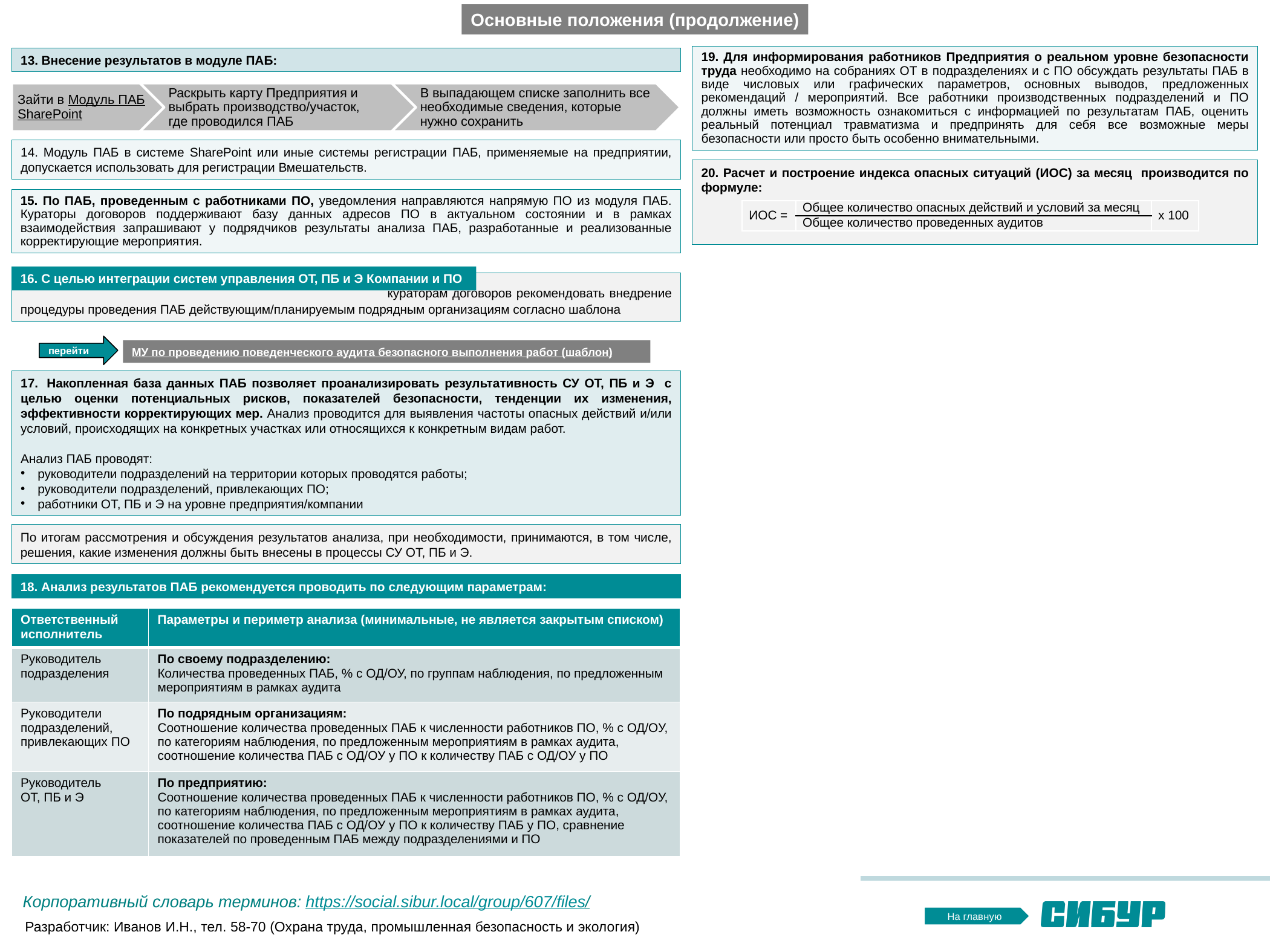

Основные положения (продолжение)
19. Для информирования работников Предприятия о реальном уровне безопасности труда необходимо на собраниях ОТ в подразделениях и с ПО обсуждать результаты ПАБ в виде числовых или графических параметров, основных выводов, предложенных рекомендаций / мероприятий. Все работники производственных подразделений и ПО должны иметь возможность ознакомиться с информацией по результатам ПАБ, оценить реальный потенциал травматизма и предпринять для себя все возможные меры безопасности или просто быть особенно внимательными.
13. Внесение результатов в модуле ПАБ:
Зайти в Модуль ПАБ SharePoint
Раскрыть карту Предприятия и
выбрать производство/участок,
где проводился ПАБ
В выпадающем списке заполнить все необходимые сведения, которые нужно сохранить

14. Модуль ПАБ в системе SharePoint или иные системы регистрации ПАБ, применяемые на предприятии, допускается использовать для регистрации Вмешательств.
20. Расчет и построение индекса опасных ситуаций (ИОС) за месяц  производится по формуле:

15. По ПАБ, проведенным с работниками ПО, уведомления направляются напрямую ПО из модуля ПАБ. Кураторы договоров поддерживают базу данных адресов ПО в актуальном состоянии и в рамках взаимодействия запрашивают у подрядчиков результаты анализа ПАБ, разработанные и реализованные корректирующие мероприятия.
| ИОС = | Общее количество опасных действий и условий за месяц | х 100 |
| --- | --- | --- |
|  | Общее количество проведенных аудитов |  |
  			  	кураторам договоров рекомендовать внедрение процедуры проведения ПАБ действующим/планируемым подрядным организациям согласно шаблона
16. С целью интеграции систем управления ОТ, ПБ и Э Компании и ПО
перейти
МУ по проведению поведенческого аудита безопасного выполнения работ (шаблон)
17.  Накопленная база данных ПАБ позволяет проанализировать результативность СУ ОТ, ПБ и Э  с целью оценки потенциальных рисков, показателей безопасности, тенденции их изменения, эффективности корректирующих мер. Анализ проводится для выявления частоты опасных действий и/или условий, происходящих на конкретных участках или относящихся к конкретным видам работ.

Анализ ПАБ проводят:
руководители подразделений на территории которых проводятся работы;
руководители подразделений, привлекающих ПО;
работники ОТ, ПБ и Э на уровне предприятия/компании
По итогам рассмотрения и обсуждения результатов анализа, при необходимости, принимаются, в том числе, решения, какие изменения должны быть внесены в процессы СУ ОТ, ПБ и Э.
18. Анализ результатов ПАБ рекомендуется проводить по следующим параметрам:
| Ответственный исполнитель | Параметры и периметр анализа (минимальные, не является закрытым списком) |
| --- | --- |
| Руководитель подразделения | По своему подразделению: Количества проведенных ПАБ, % с ОД/ОУ, по группам наблюдения, по предложенным мероприятиям в рамках аудита |
| Руководители подразделений, привлекающих ПО | По подрядным организациям: Соотношение количества проведенных ПАБ к численности работников ПО, % с ОД/ОУ, по категориям наблюдения, по предложенным мероприятиям в рамках аудита, соотношение количества ПАБ с ОД/ОУ у ПО к количеству ПАБ с ОД/ОУ у ПО |
| Руководитель ОТ, ПБ и Э | По предприятию: Соотношение количества проведенных ПАБ к численности работников ПО, % с ОД/ОУ, по категориям наблюдения, по предложенным мероприятиям в рамках аудита, соотношение количества ПАБ с ОД/ОУ у ПО к количеству ПАБ у ПО, сравнение показателей по проведенным ПАБ между подразделениями и ПО |
Корпоративный словарь терминов: https://social.sibur.local/group/607/files/
На главную
Разработчик: Иванов И.Н., тел. 58-70 (Охрана труда, промышленная безопасность и экология)